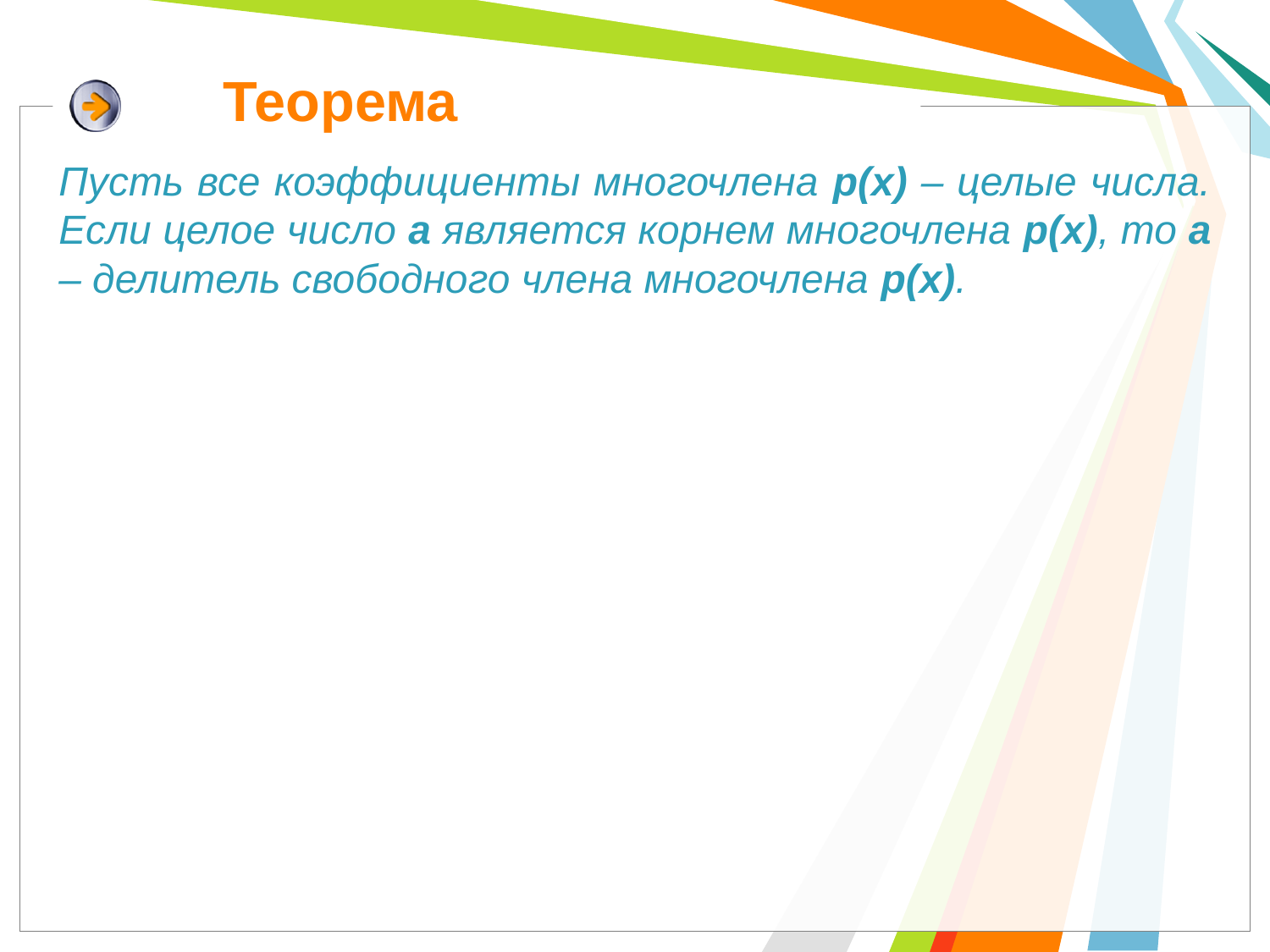

Теорема
Пусть все коэффициенты многочлена р(х) – целые числа. Если целое число а является корнем многочлена р(х), то а – делитель свободного члена многочлена р(х).